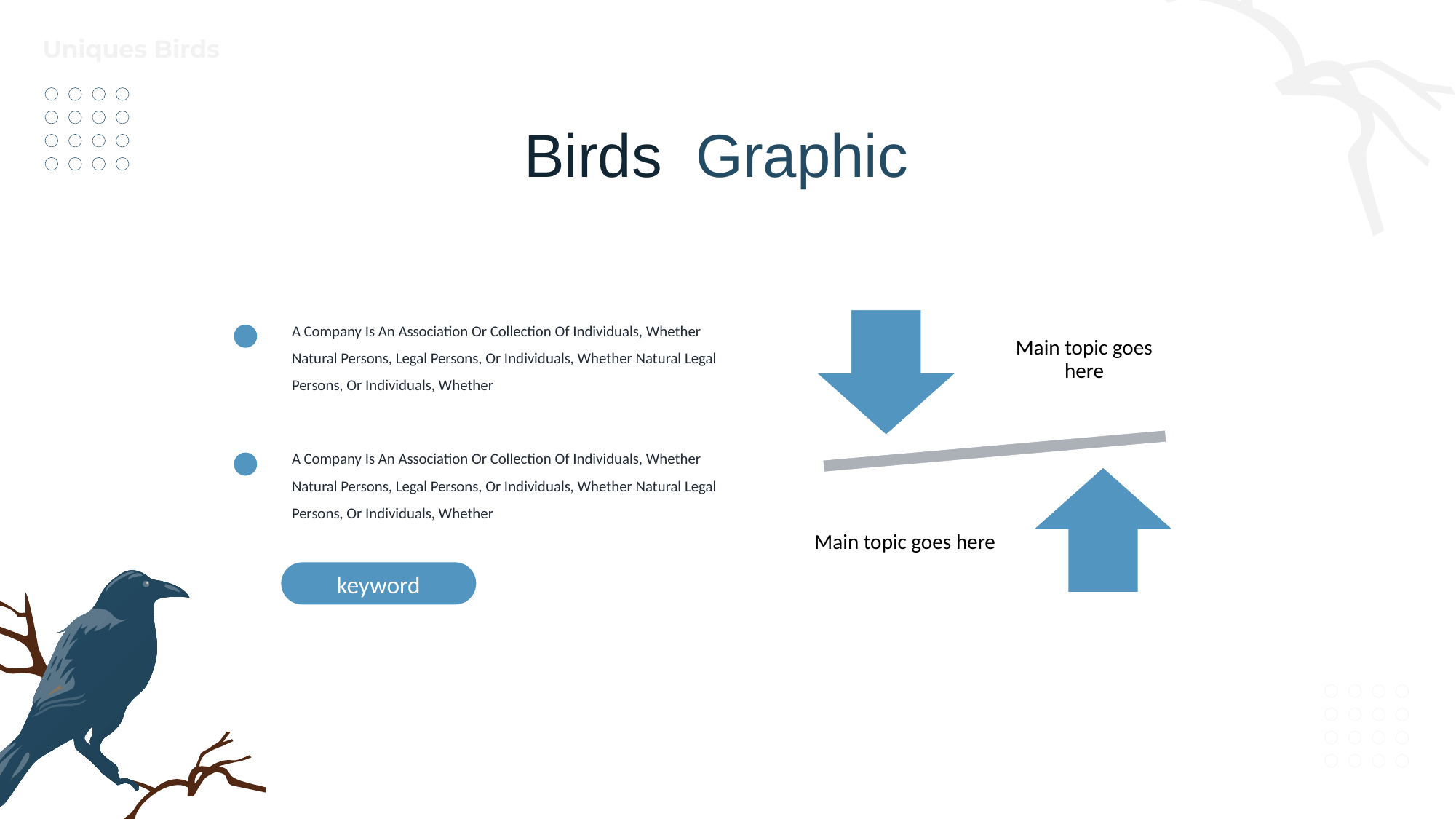

Uniques Birds

Birds  Graphic
Main topic goes here
Main topic goes here
A Company Is An Association Or Collection Of Individuals, Whether Natural Persons, Legal Persons, Or Individuals, Whether Natural Legal Persons, Or Individuals, Whether

A Company Is An Association Or Collection Of Individuals, Whether Natural Persons, Legal Persons, Or Individuals, Whether Natural Legal Persons, Or Individuals, Whether

keyword